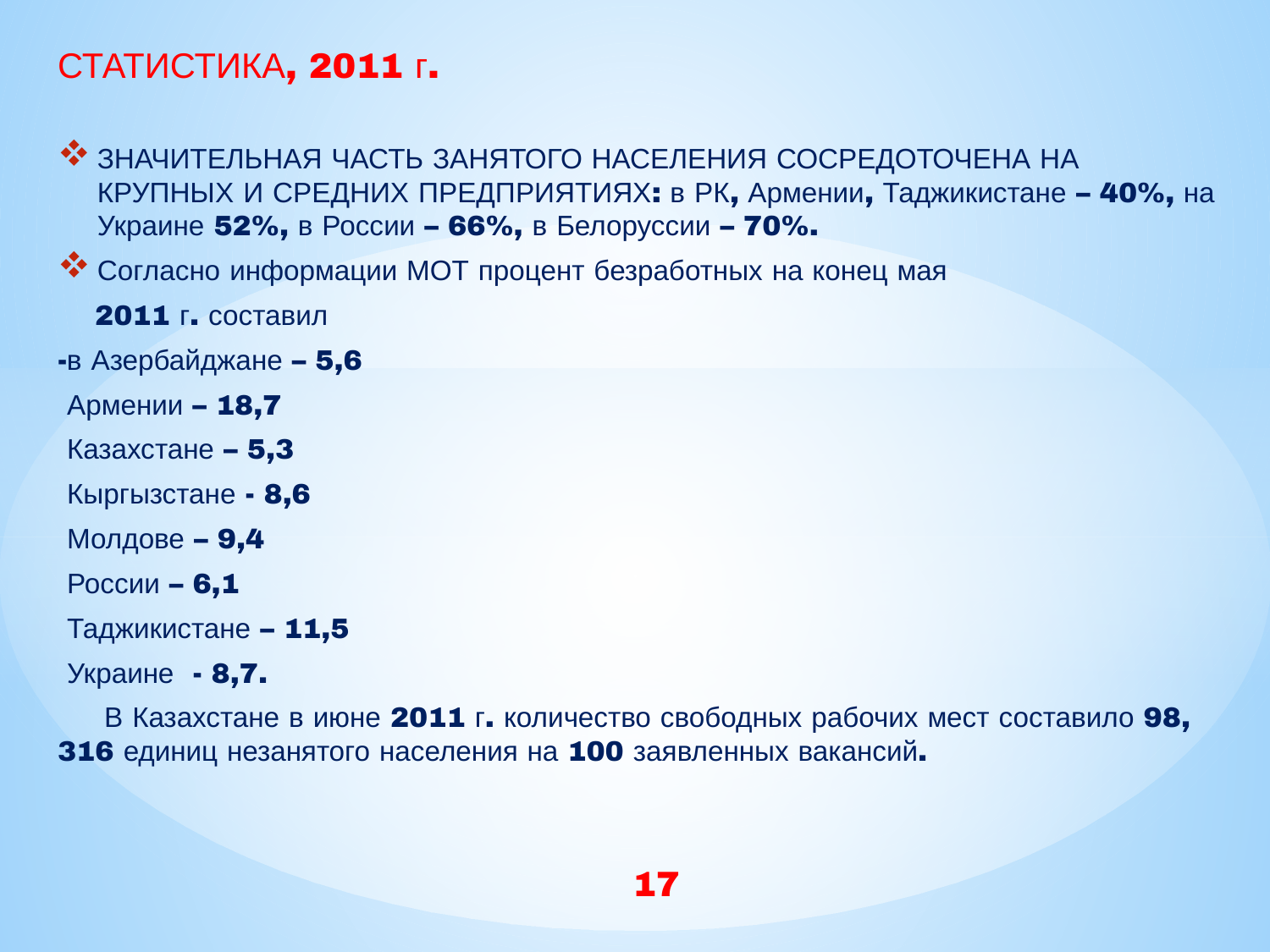

СТАТИСТИКА, 2011 г.

ЗНАЧИТЕЛЬНАЯ ЧАСТЬ ЗАНЯТОГО НАСЕЛЕНИЯ СОСРЕДОТОЧЕНА НА КРУПНЫХ И СРЕДНИХ ПРЕДПРИЯТИЯХ: в РК, Армении, Таджикистане – 40%, на Украине 52%, в России – 66%, в Белоруссии – 70%.
Согласно информации МОТ процент безработных на конец мая
    2011 г. составил
-в Азербайджане – 5,6
 Армении – 18,7
 Казахстане – 5,3
 Кыргызстане - 8,6
 Молдове – 9,4
 России – 6,1
 Таджикистане – 11,5
 Украине  - 8,7.
     В Казахстане в июне 2011 г. количество свободных рабочих мест составило 98, 316 единиц незанятого населения на 100 заявленных вакансий.

17